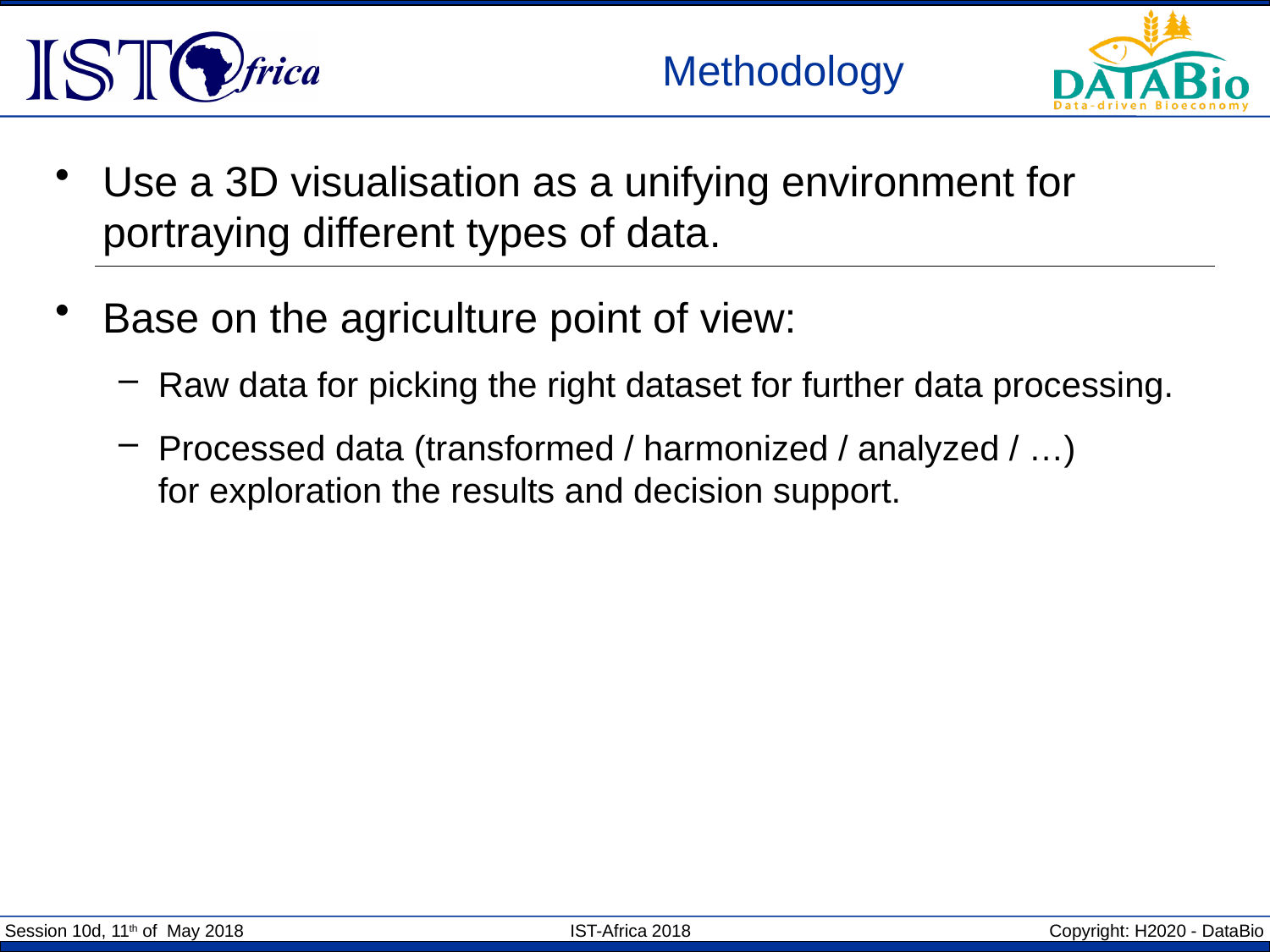

Methodology
Use a 3D visualisation as a unifying environment for portraying different types of data.

Base on the agriculture point of view:
Raw data for picking the right dataset for further data processing.
Processed data (transformed / harmonized / analyzed / …)
for exploration the results and decision support.